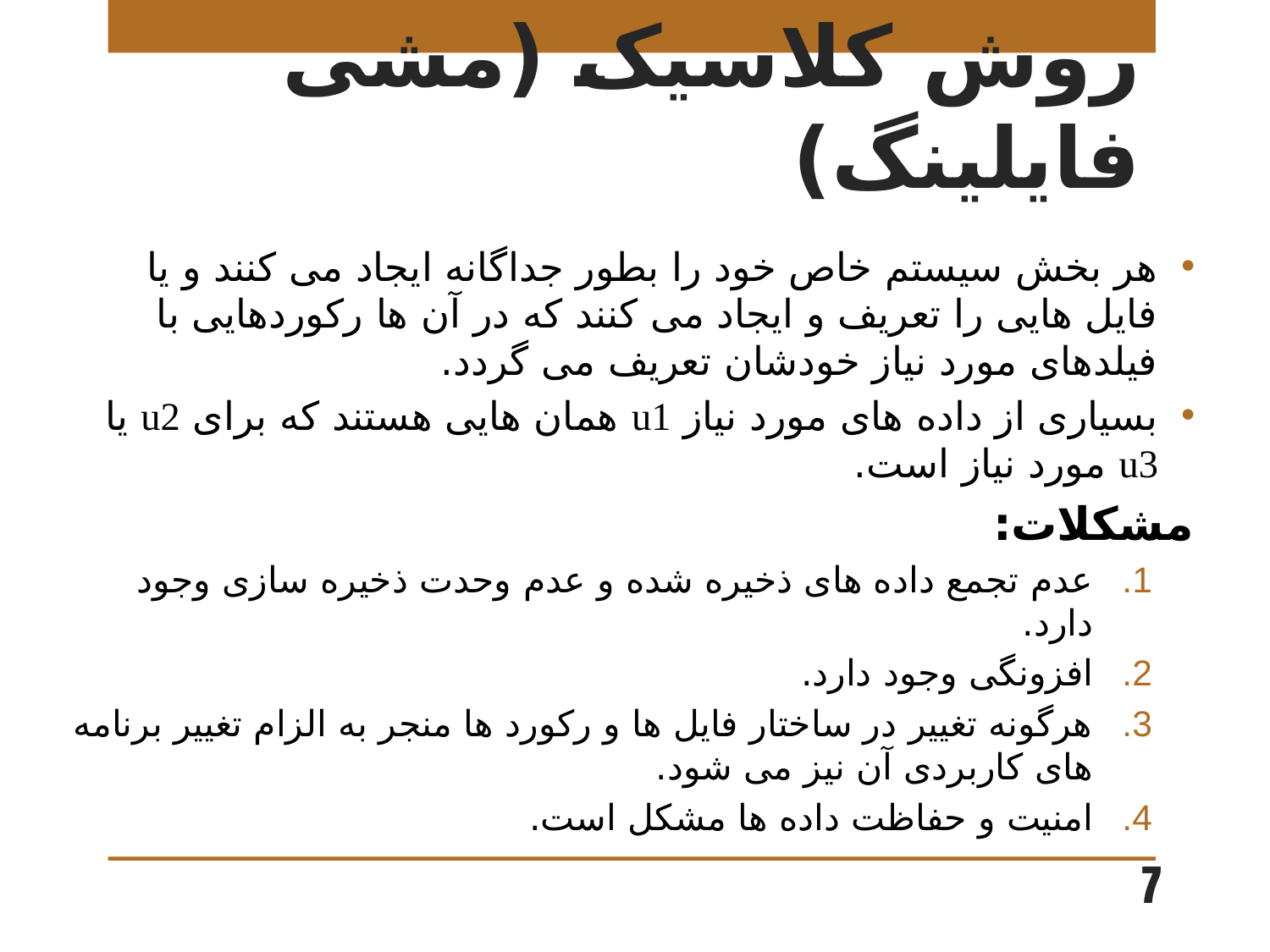

# روش کلاسیک (مشی فایلینگ)
هر بخش سیستم خاص خود را بطور جداگانه ایجاد می کنند و یا فایل هایی را تعریف و ایجاد می کنند که در آن ها رکوردهایی با فیلدهای مورد نیاز خودشان تعریف می گردد.
بسیاری از داده های مورد نیاز u1 همان هایی هستند که برای u2 یا u3 مورد نیاز است.
مشکلات:
عدم تجمع داده های ذخیره شده و عدم وحدت ذخیره سازی وجود دارد.
افزونگی وجود دارد.
هرگونه تغییر در ساختار فایل ها و رکورد ها منجر به الزام تغییر برنامه های کاربردی آن نیز می شود.
امنیت و حفاظت داده ها مشکل است.
7